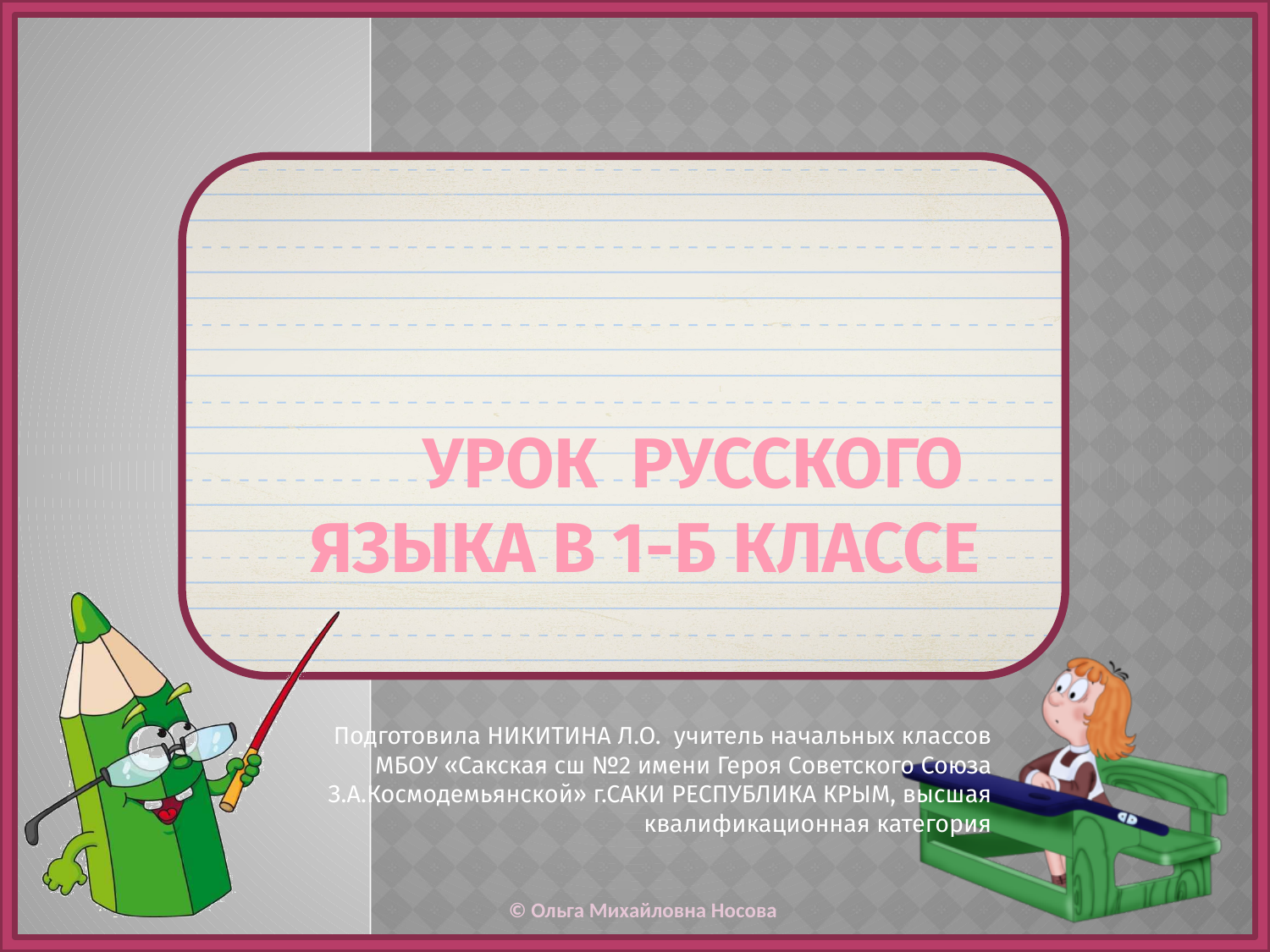

# УРОК  РУССКОГО  ЯЗЫКА В 1-Б КЛАССЕ

Подготовила НИКИТИНА Л.О.  учитель начальных классов МБОУ «Сакская сш №2 имени Героя Советского Союза З.А.Космодемьянской» г.САКИ РЕСПУБЛИКА КРЫМ, высшая квалификационная категория